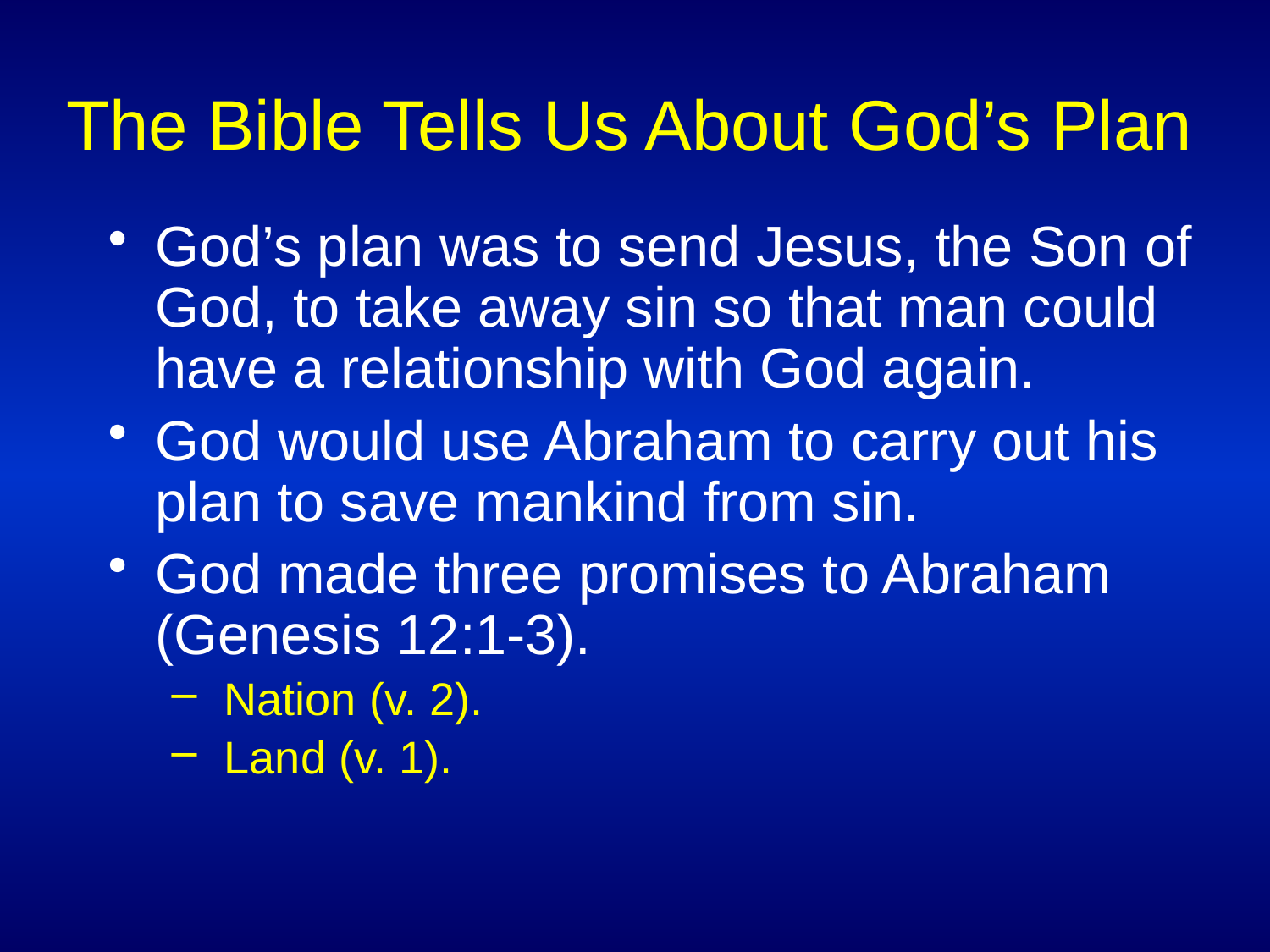

# The Bible Tells Us About God’s Plan
God’s plan was to send Jesus, the Son of God, to take away sin so that man could have a relationship with God again.
God would use Abraham to carry out his plan to save mankind from sin.
God made three promises to Abraham (Genesis 12:1-3).
 Nation (v. 2).
 Land (v. 1).